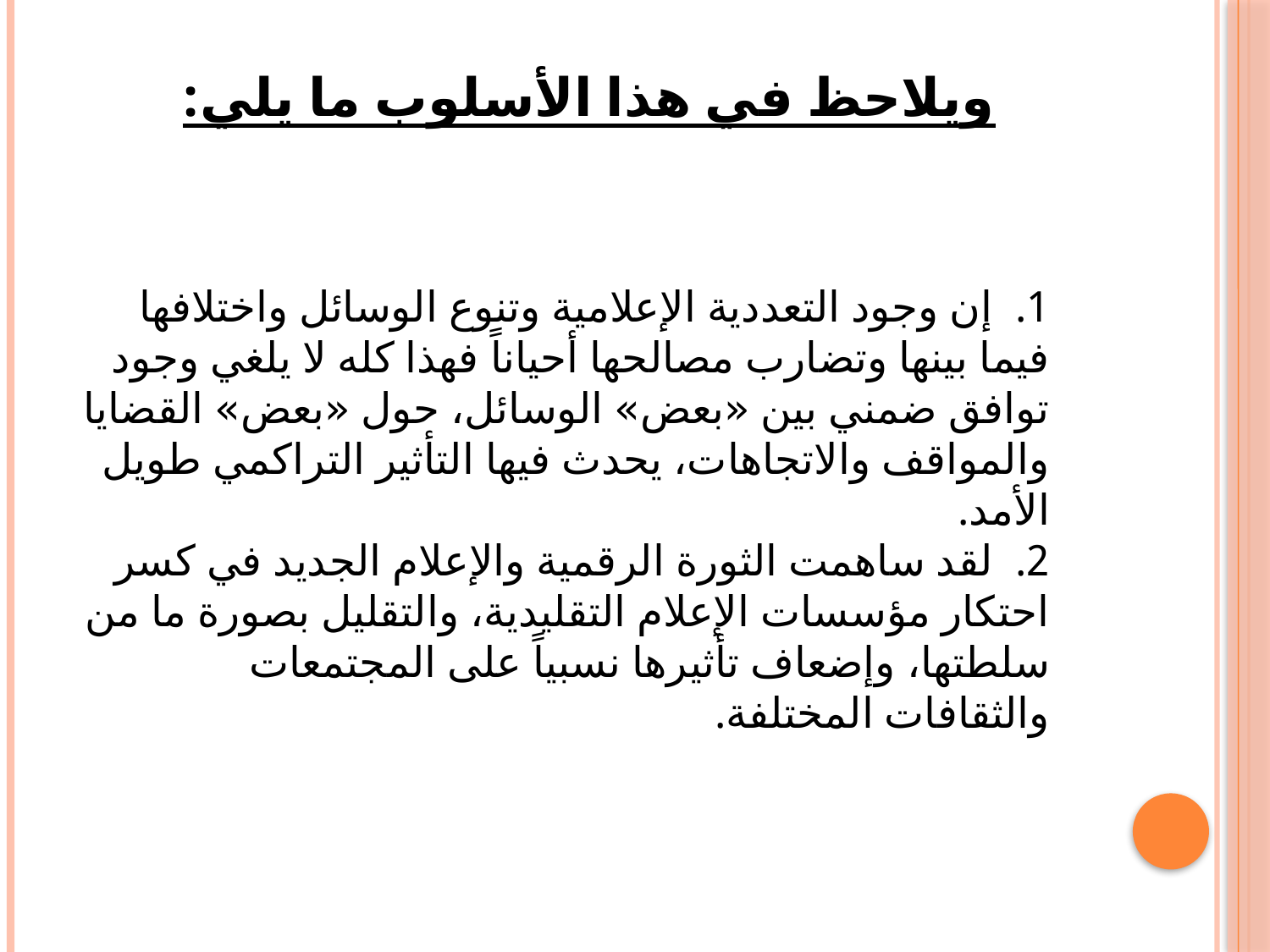

# ويلاحظ في هذا الأسلوب ما يلي:
1.  إن وجود التعددية الإعلامية وتنوع الوسائل واختلافها فيما بينها وتضارب مصالحها أحياناً فهذا كله لا يلغي وجود توافق ضمني بين «بعض» الوسائل، حول «بعض» القضايا والمواقف والاتجاهات، يحدث فيها التأثير التراكمي طويل الأمد. 
2.  لقد ساهمت الثورة الرقمية والإعلام الجديد في كسر احتكار مؤسسات الإعلام التقليدية، والتقليل بصورة ما من سلطتها، وإضعاف تأثيرها نسبياً على المجتمعات والثقافات المختلفة.